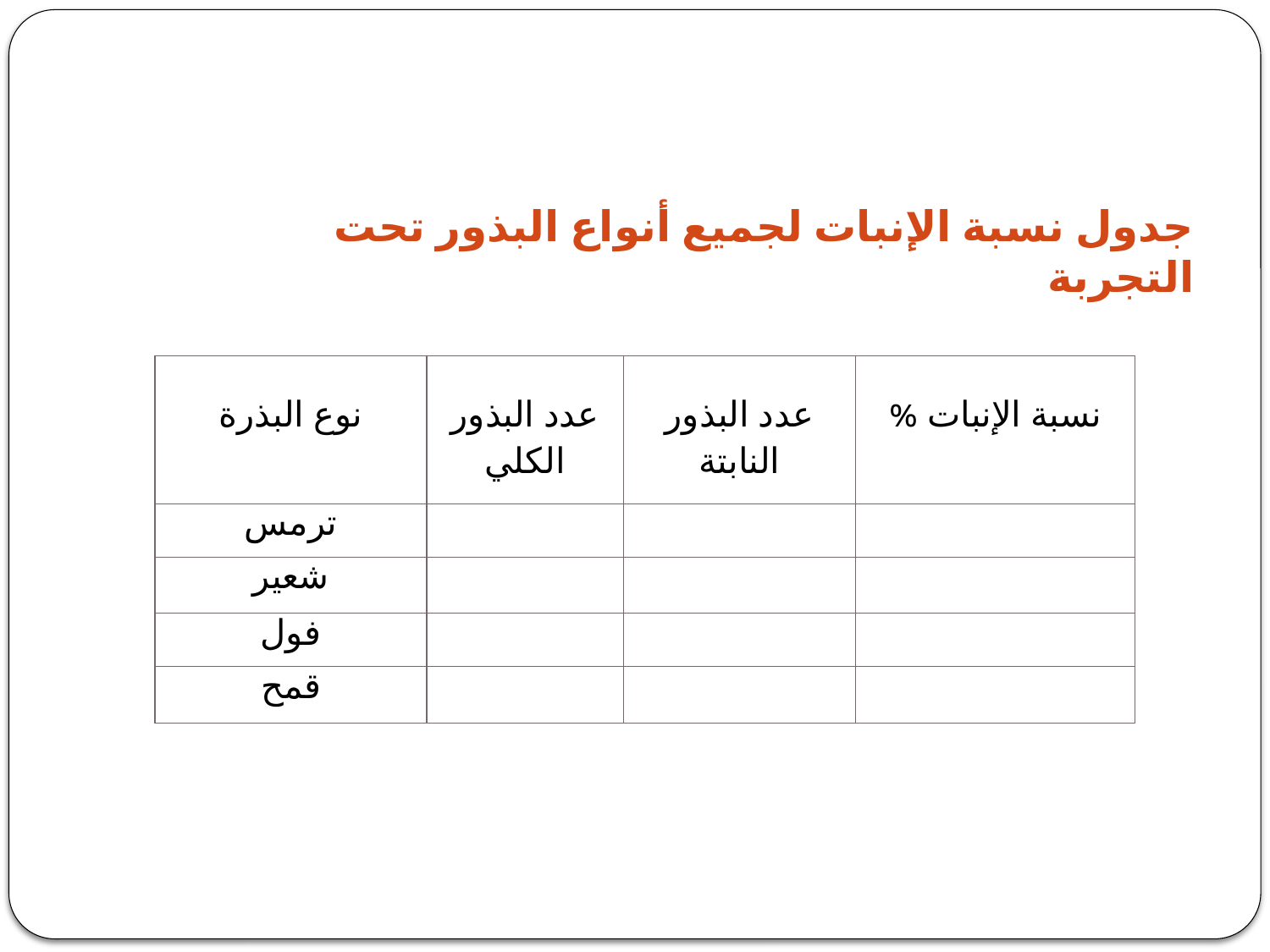

جدول نسبة الإنبات لجميع أنواع البذور تحت التجربة
| نوع البذرة | عدد البذور الكلي | عدد البذور النابتة | نسبة الإنبات % |
| --- | --- | --- | --- |
| ترمس |  |  |  |
| شعير |  |  |  |
| فول |  |  |  |
| قمح |  |  |  |